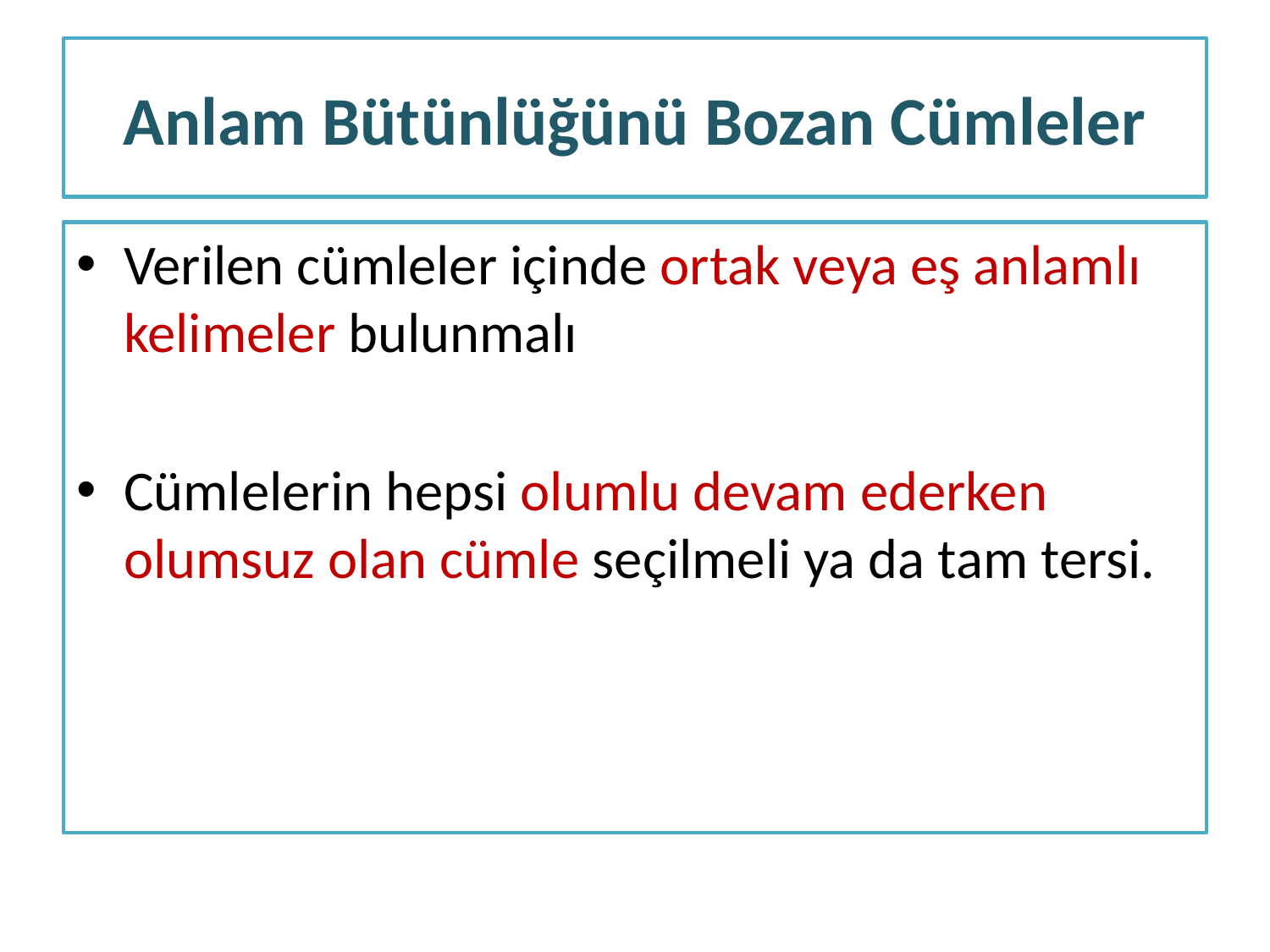

# Anlam Bütünlüğünü Bozan Cümleler
Verilen cümleler içinde ortak veya eş anlamlı kelimeler bulunmalı

Cümlelerin hepsi olumlu devam ederken olumsuz olan cümle seçilmeli ya da tam tersi.